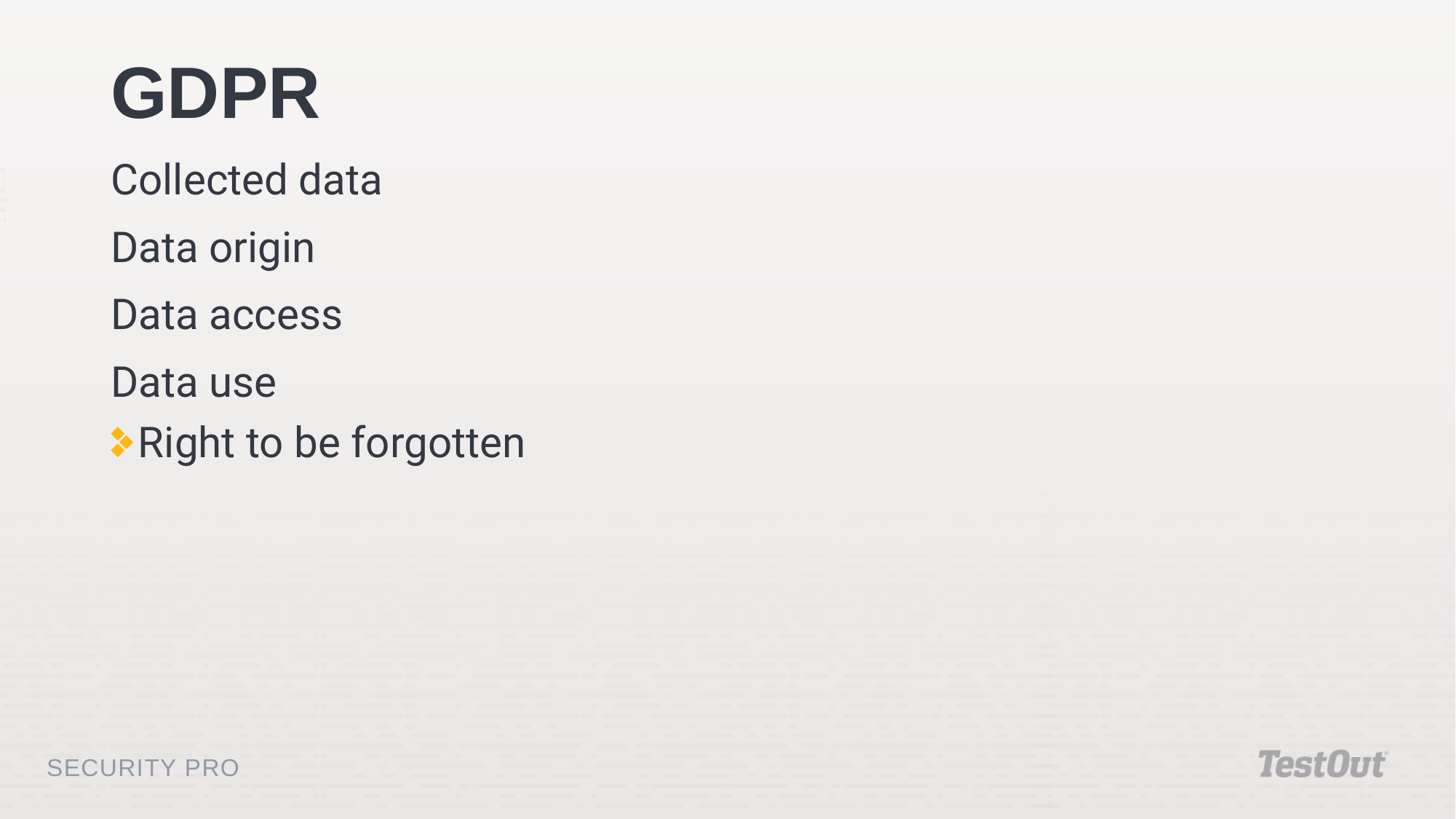

# GDPR
Collected data
Data origin
Data access
Data use
Right to be forgotten
Security Pro